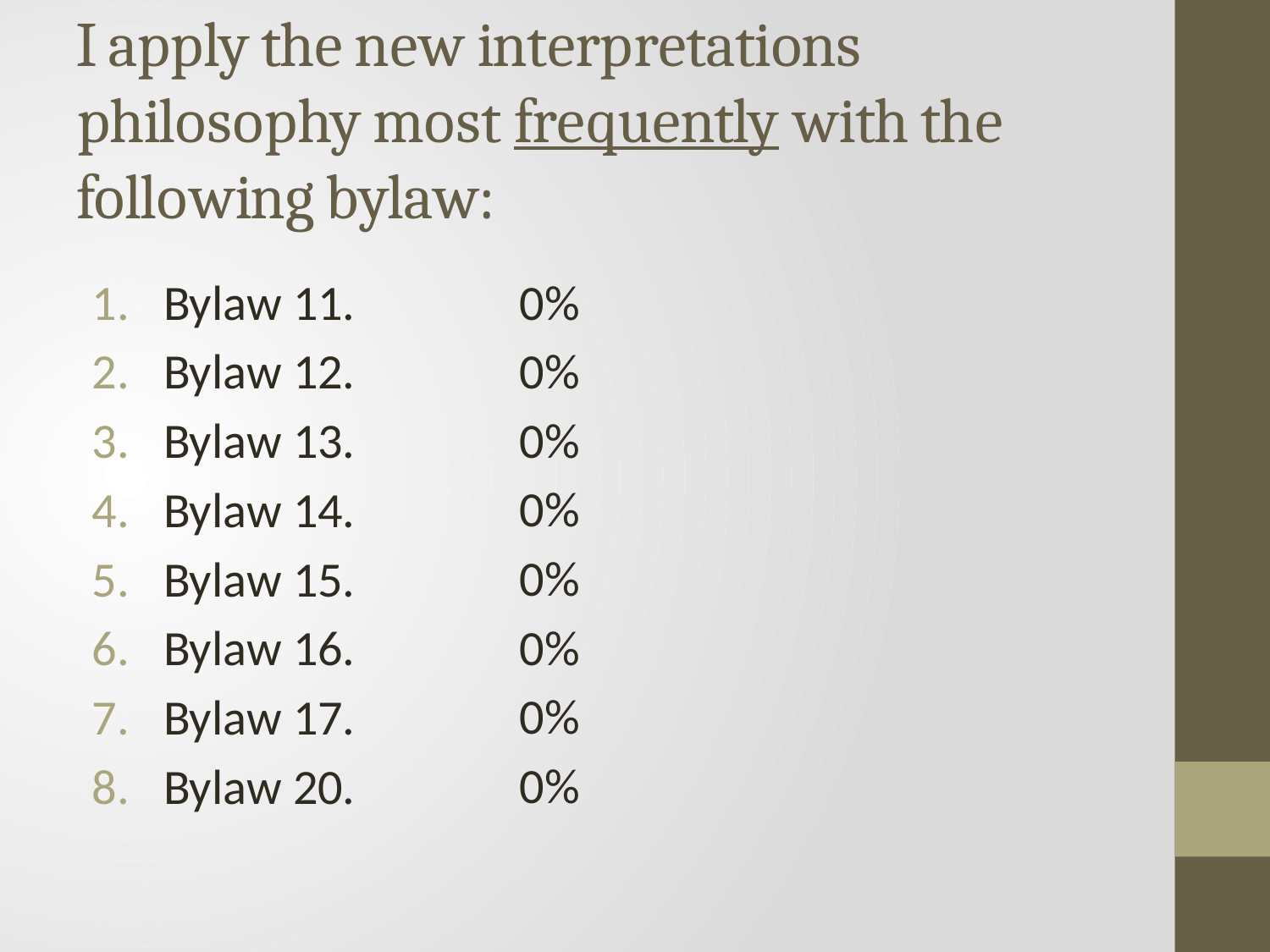

# I apply the new interpretations philosophy most frequently with the following bylaw:
Bylaw 11.
Bylaw 12.
Bylaw 13.
Bylaw 14.
Bylaw 15.
Bylaw 16.
Bylaw 17.
Bylaw 20.
0%
0%
0%
0%
0%
0%
0%
0%